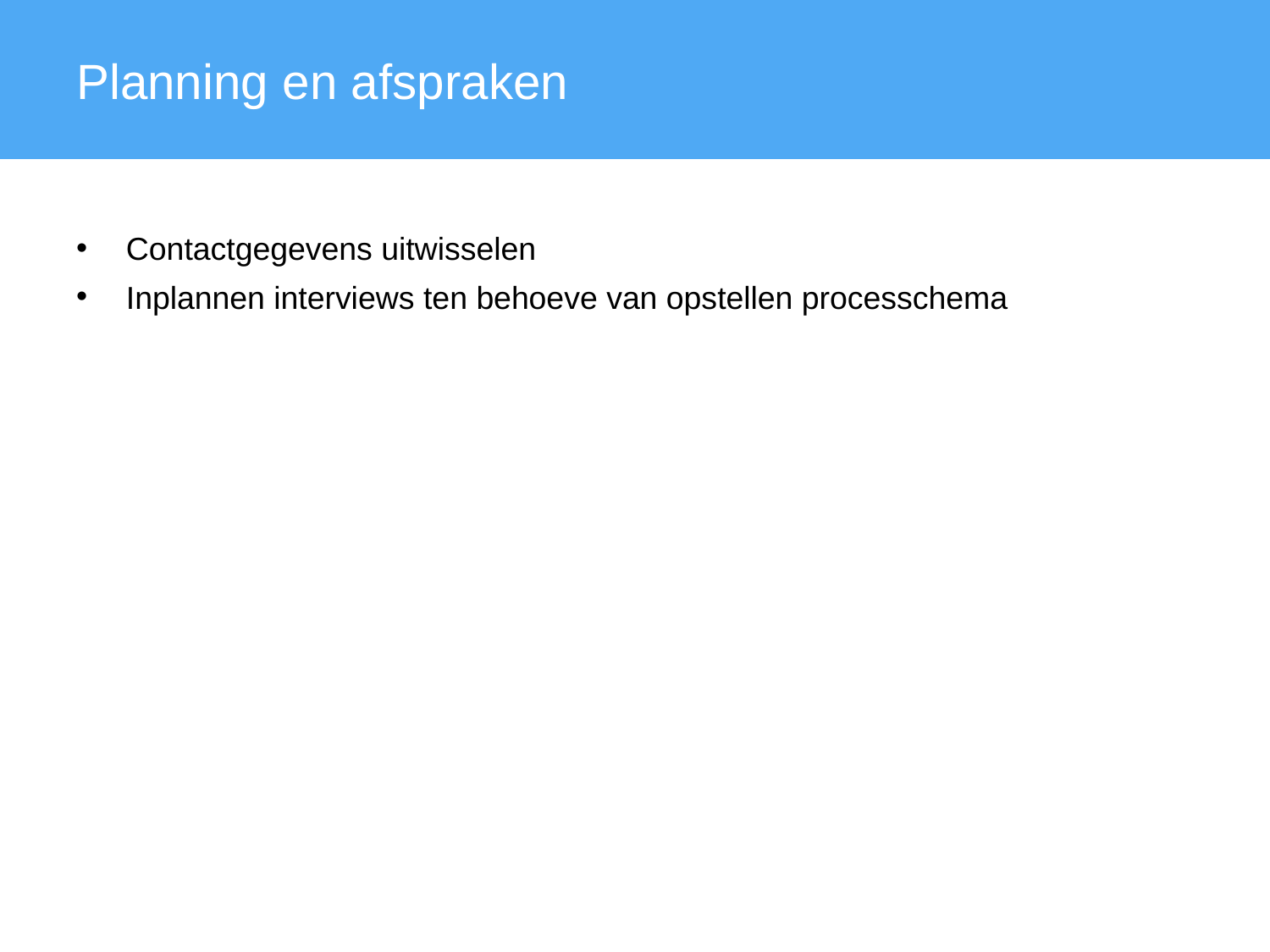

Planning en afspraken
Contactgegevens uitwisselen
Inplannen interviews ten behoeve van opstellen processchema